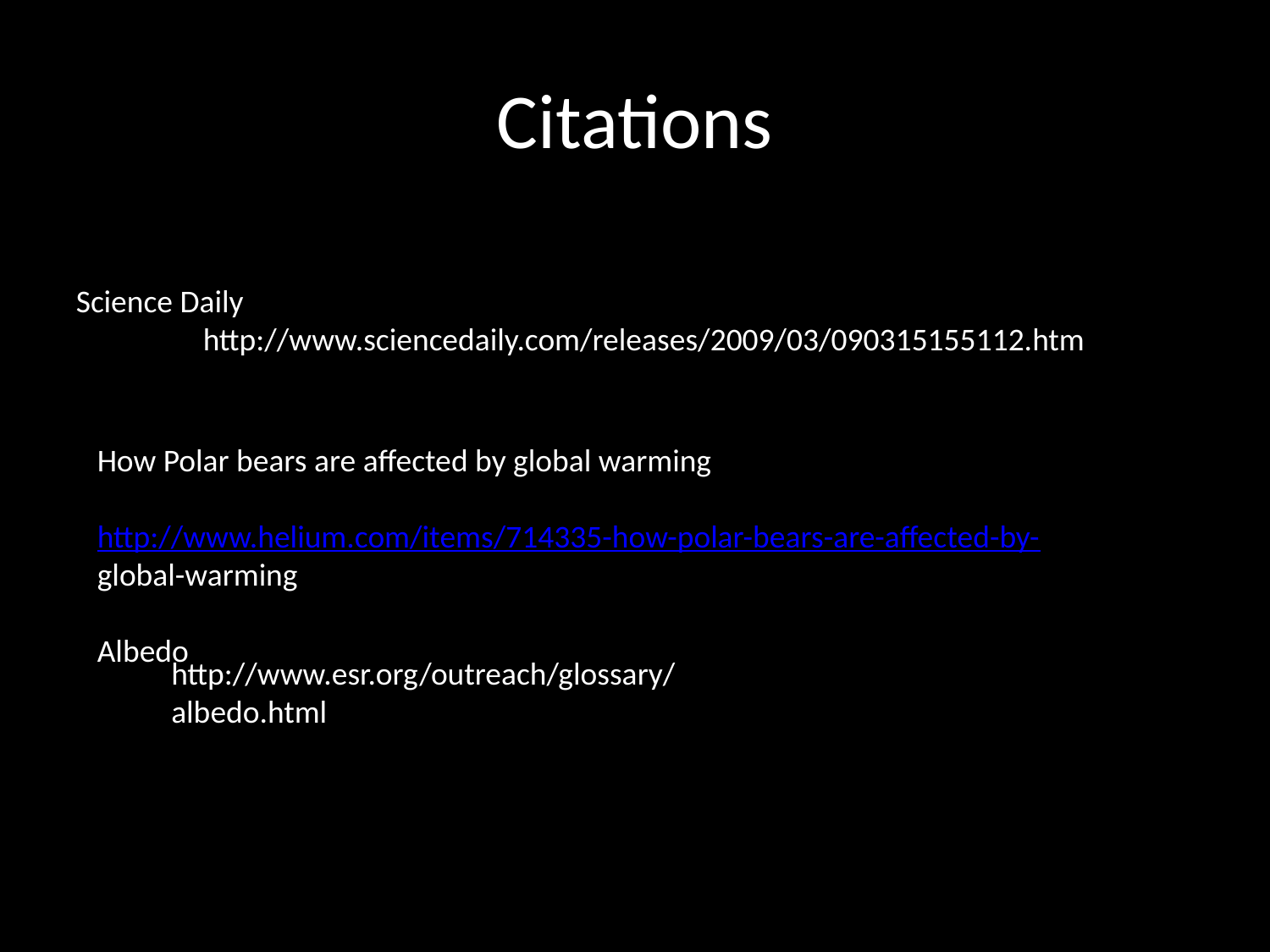

# Citations
Science Daily
	http://www.sciencedaily.com/releases/2009/03/090315155112.htm

How Polar bears are affected by global warming
	http://www.helium.com/items/714335-how-polar-bears-are-affected-by-       	global-warming

Albedo

http://www.esr.org/outreach/glossary/albedo.html